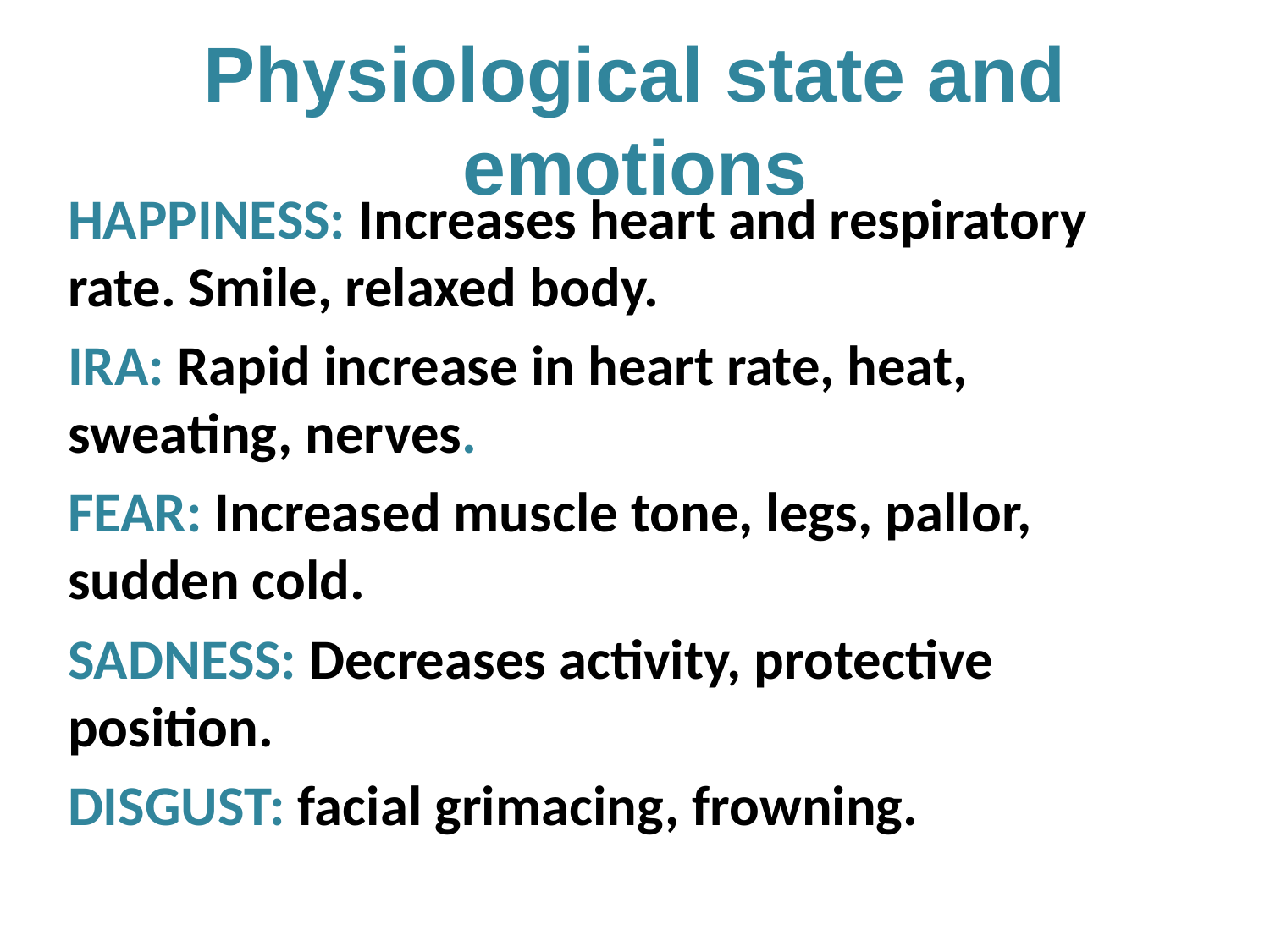

# Physiological state and emotions
HAPPINESS: Increases heart and respiratory rate. Smile, relaxed body.
IRA: Rapid increase in heart rate, heat, sweating, nerves.
FEAR: Increased muscle tone, legs, pallor, sudden cold.
SADNESS: Decreases activity, protective position.
DISGUST: facial grimacing, frowning.